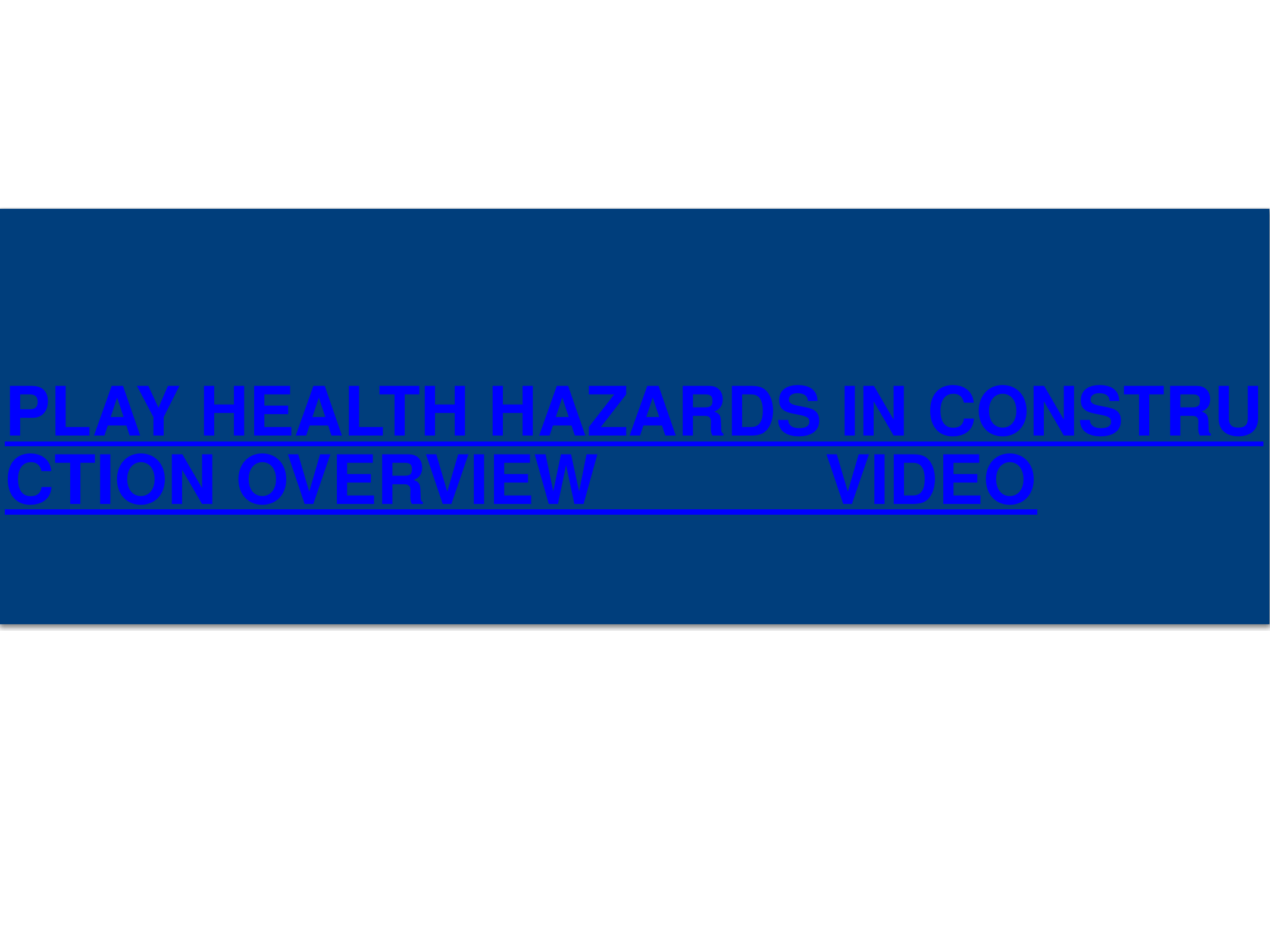

PLAY HEALTH HAZARDS IN CONSTRUCTION OVERVIEW            VIDEO